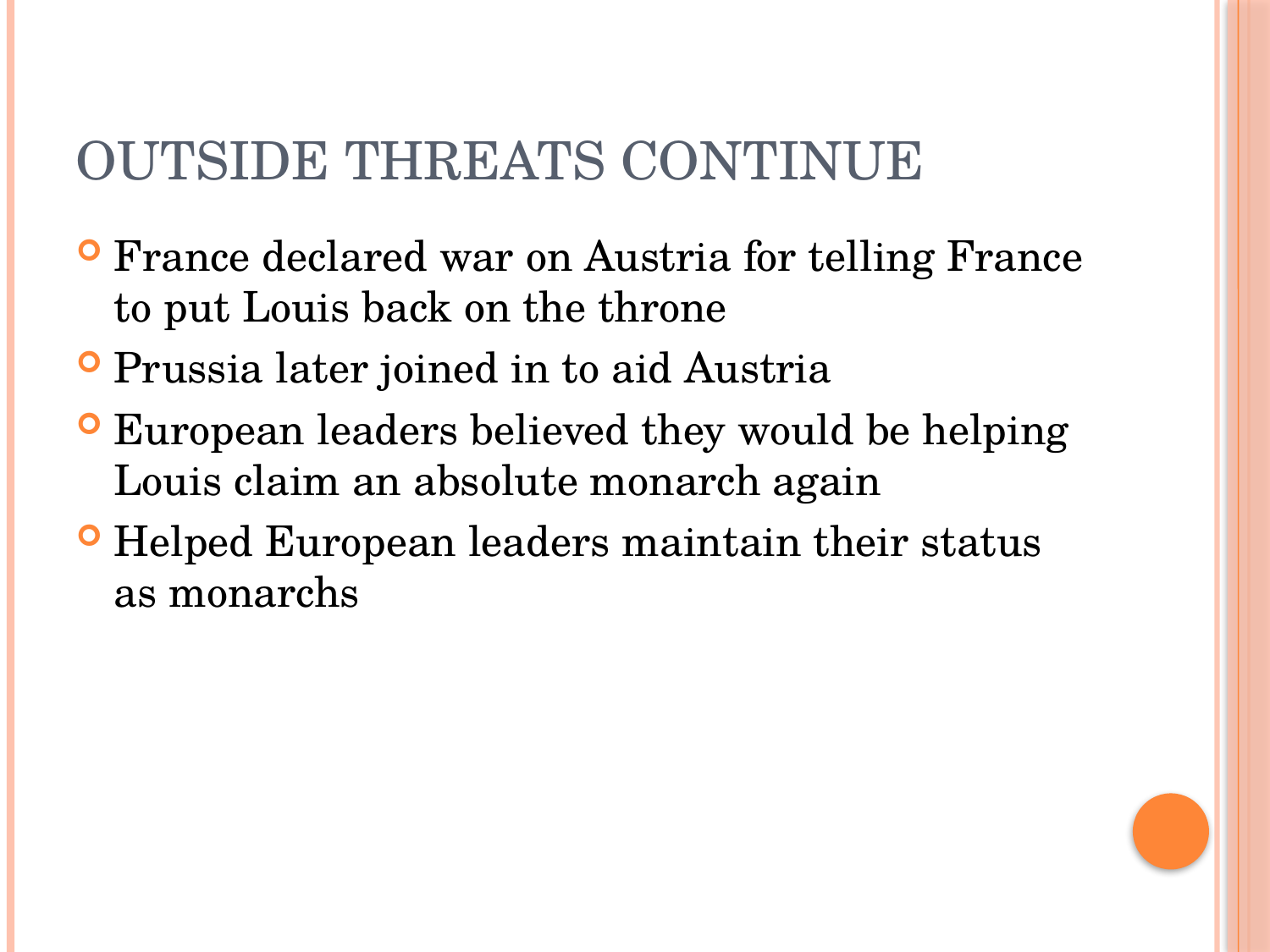

# Outside threats continue
France declared war on Austria for telling France to put Louis back on the throne
Prussia later joined in to aid Austria
European leaders believed they would be helping Louis claim an absolute monarch again
Helped European leaders maintain their status as monarchs